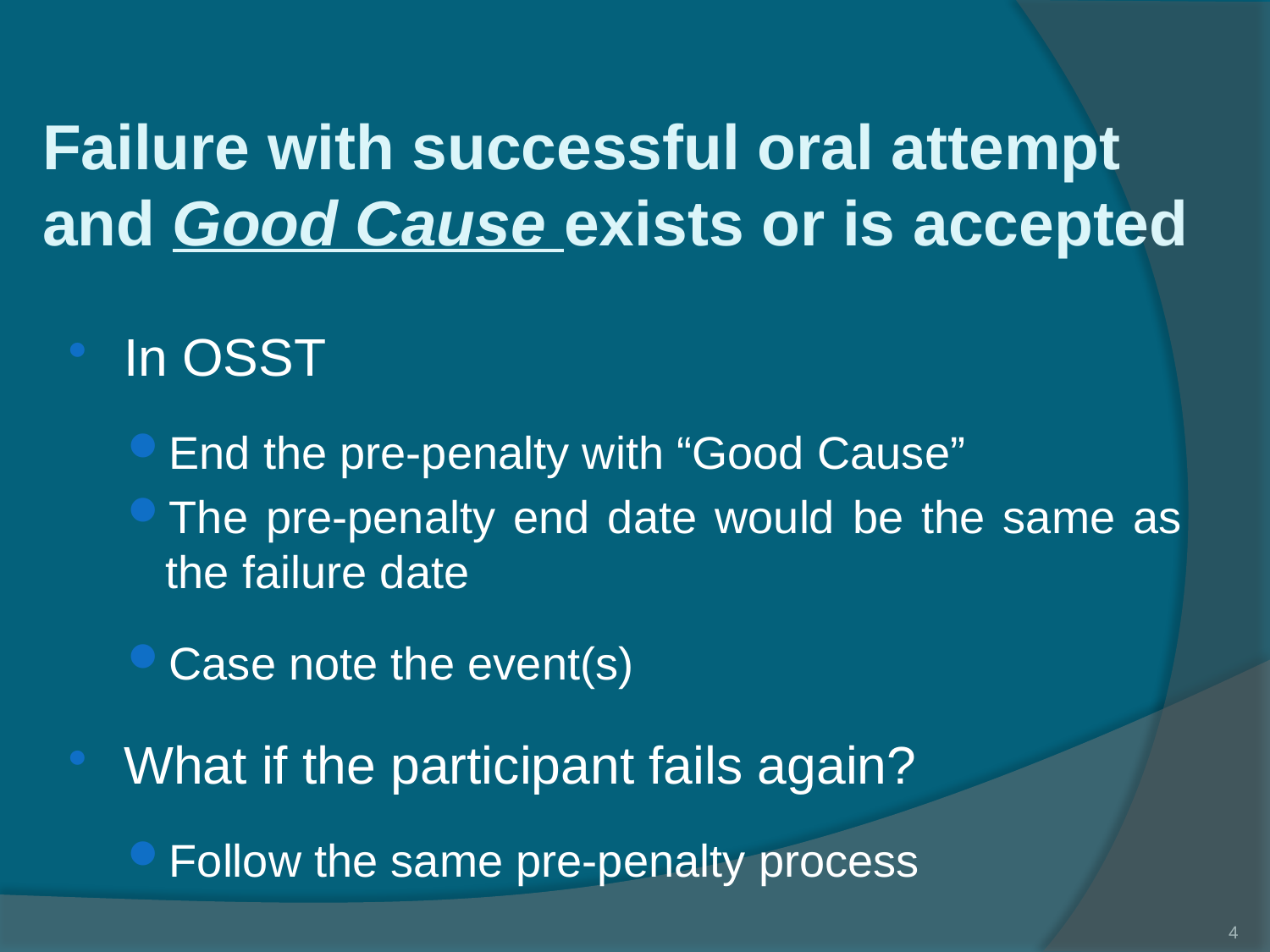

Failure with successful oral attempt and Good Cause exists or is accepted
In OSST
End the pre-penalty with “Good Cause”
The pre-penalty end date would be the same as the failure date
Case note the event(s)
What if the participant fails again?
Follow the same pre-penalty process

4